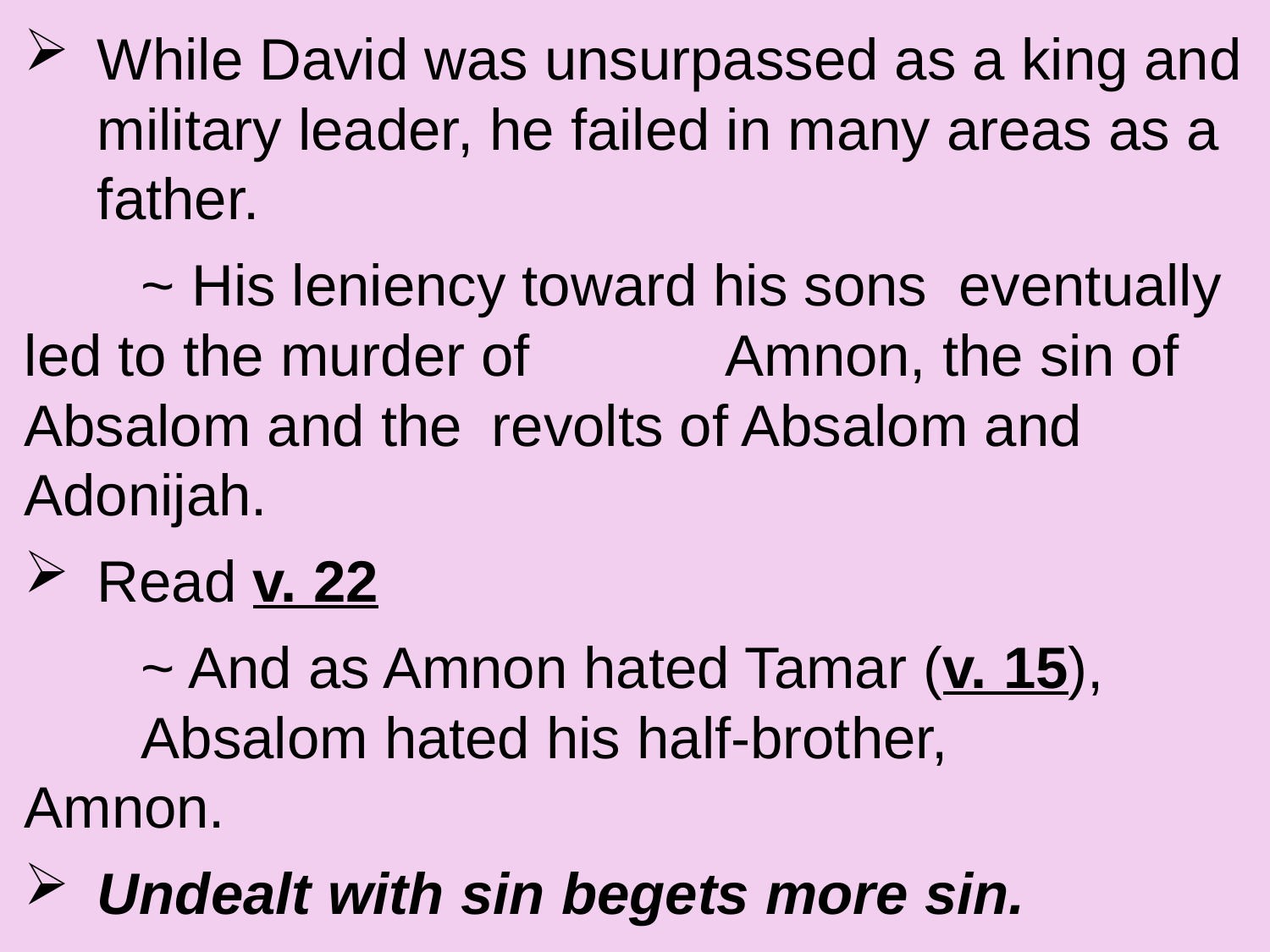

While David was unsurpassed as a king and military leader, he failed in many areas as a father.
		~ His leniency toward his sons 						eventually led to the murder of 						Amnon, the sin of Absalom and the 					revolts of Absalom and Adonijah.
Read v. 22
		~ And as Amnon hated Tamar (v. 15), 				Absalom hated his half-brother, 					Amnon.
Undealt with sin begets more sin.